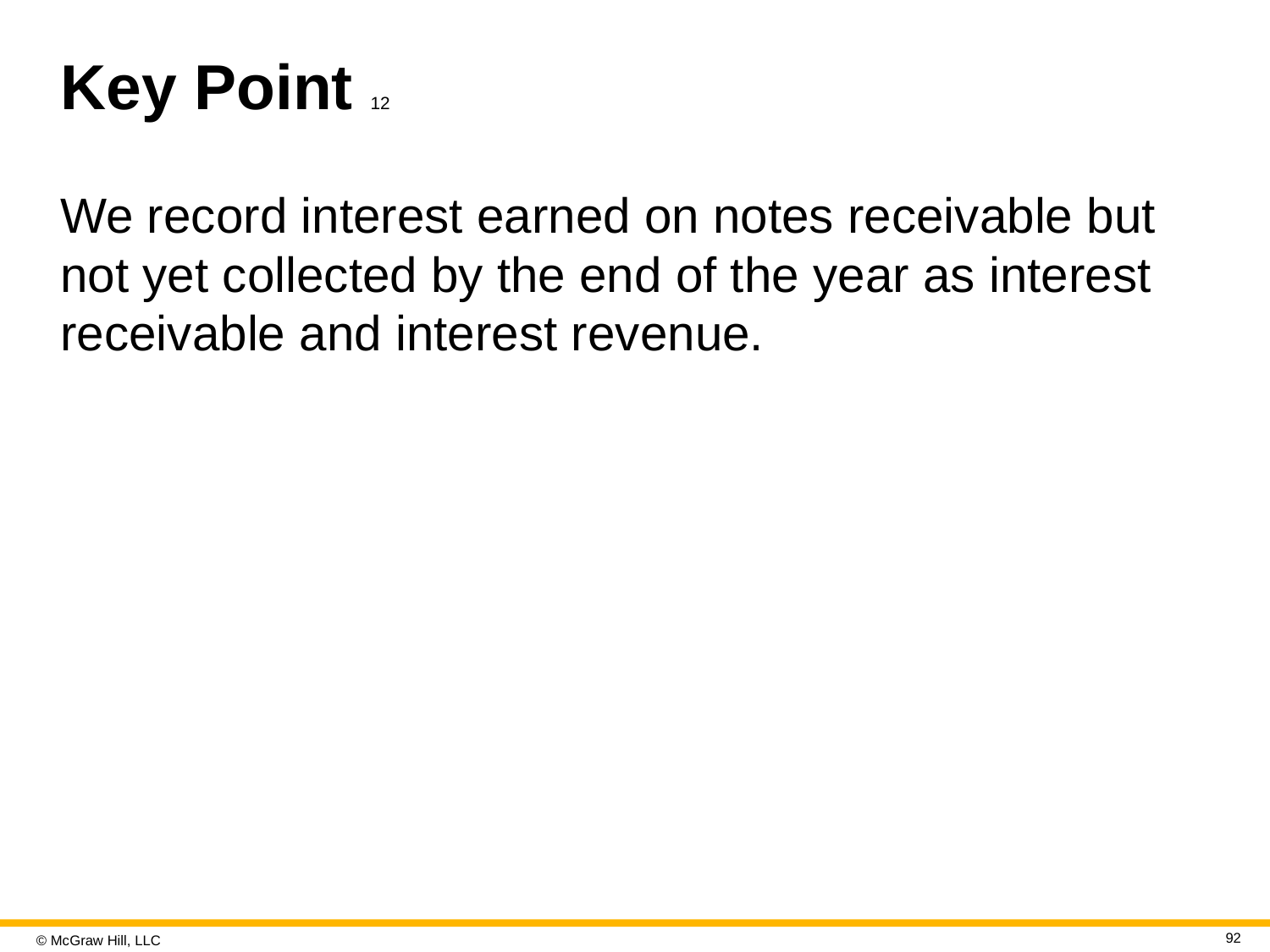

# Key Point 12
We record interest earned on notes receivable but not yet collected by the end of the year as interest receivable and interest revenue.
92